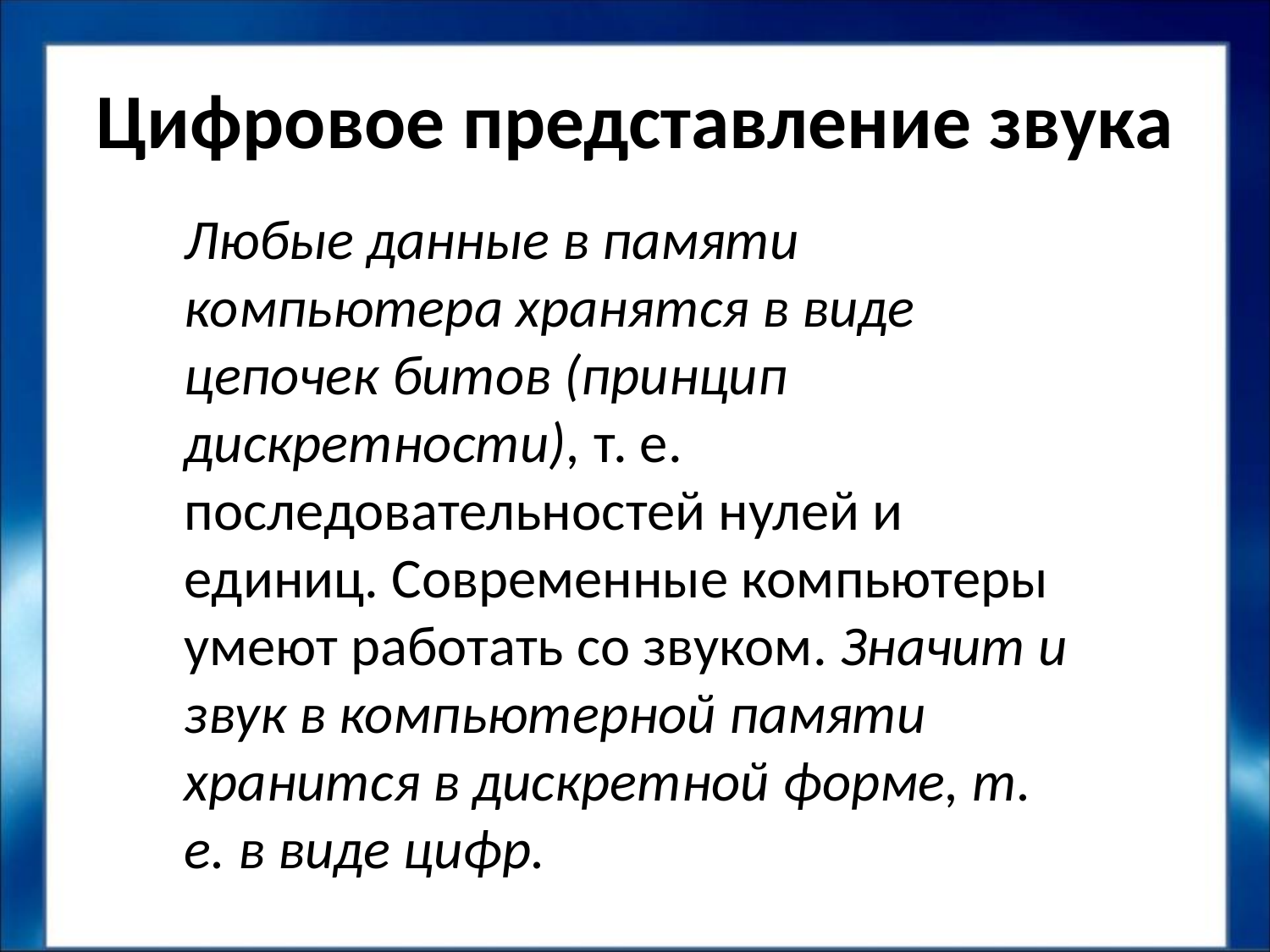

# Цифровое представление звука
Любые данные в памяти компьютера хранятся в виде цепочек битов (принцип дискретности), т. е. последовательностей нулей и единиц. Современные компьютеры умеют работать со звуком. Значит и звук в компьютерной памяти хранится в дискретной форме, т. е. в виде цифр.